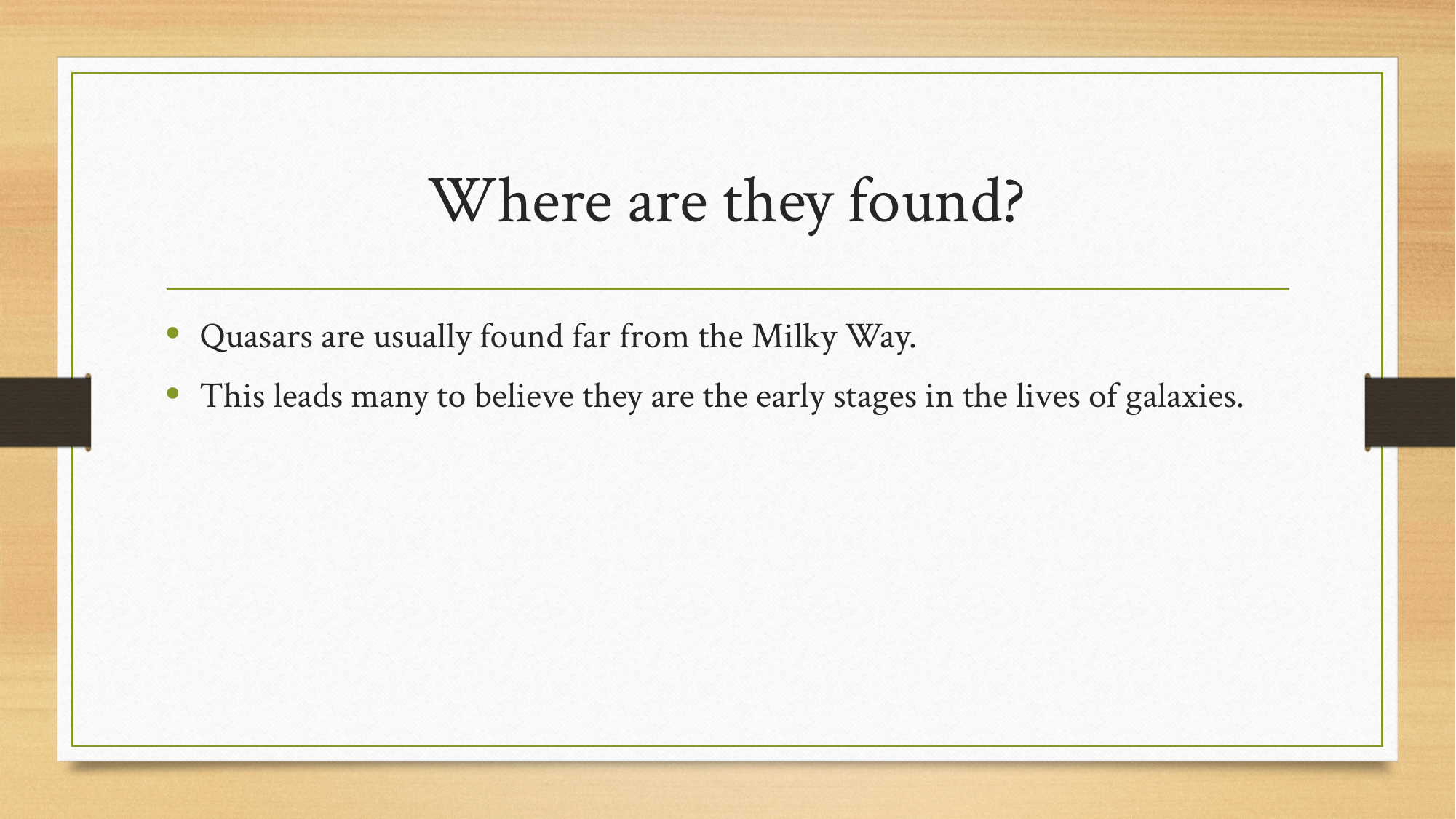

# Where are they found?
Quasars are usually found far from the Milky Way.
This leads many to believe they are the early stages in the lives of galaxies.